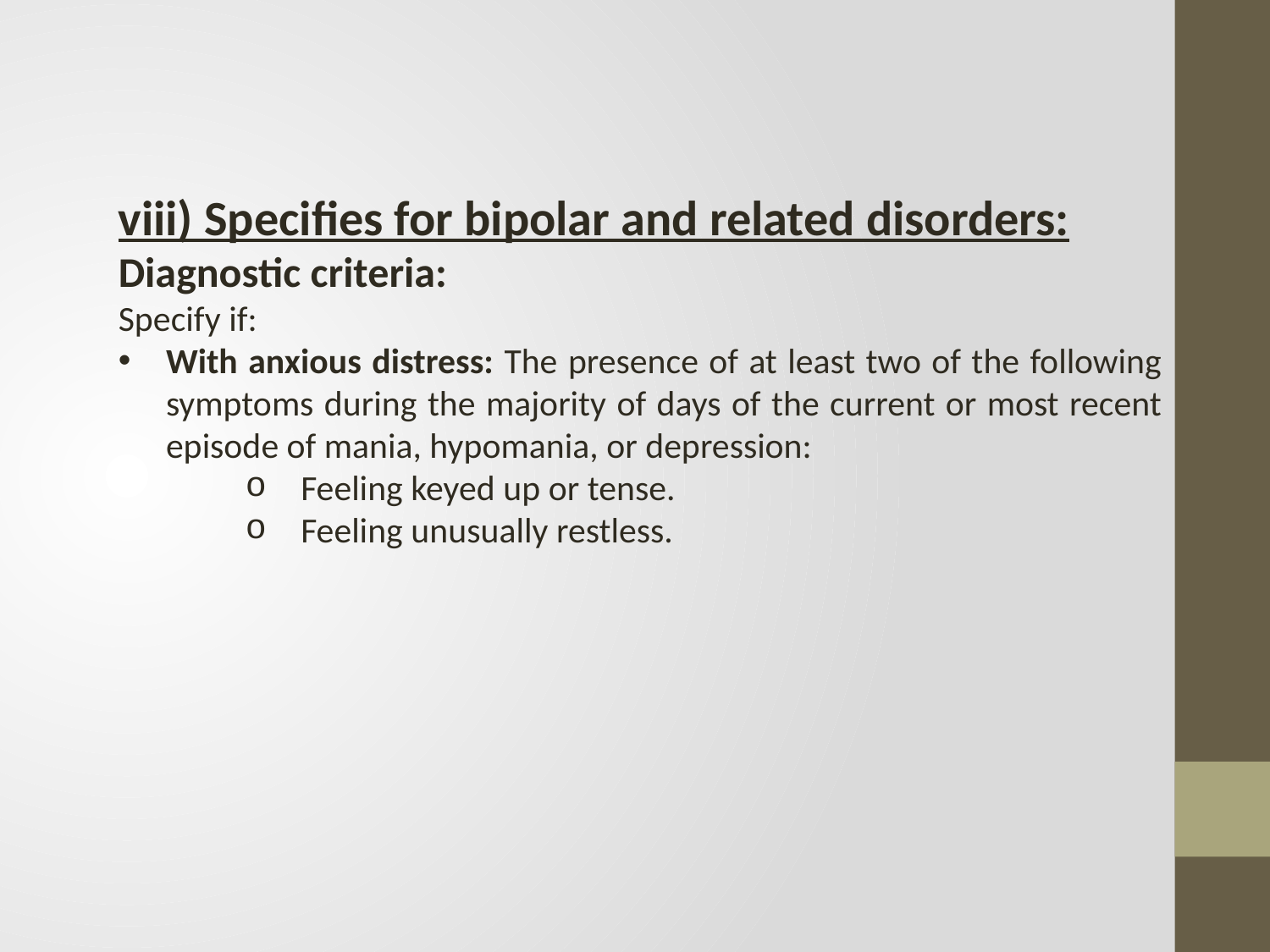

viii) Specifies for bipolar and related disorders:
Diagnostic criteria:
Specify if:
With anxious distress: The presence of at least two of the following symptoms during the majority of days of the current or most recent episode of mania, hypomania, or depression:
 Feeling keyed up or tense.
 Feeling unusually restless.